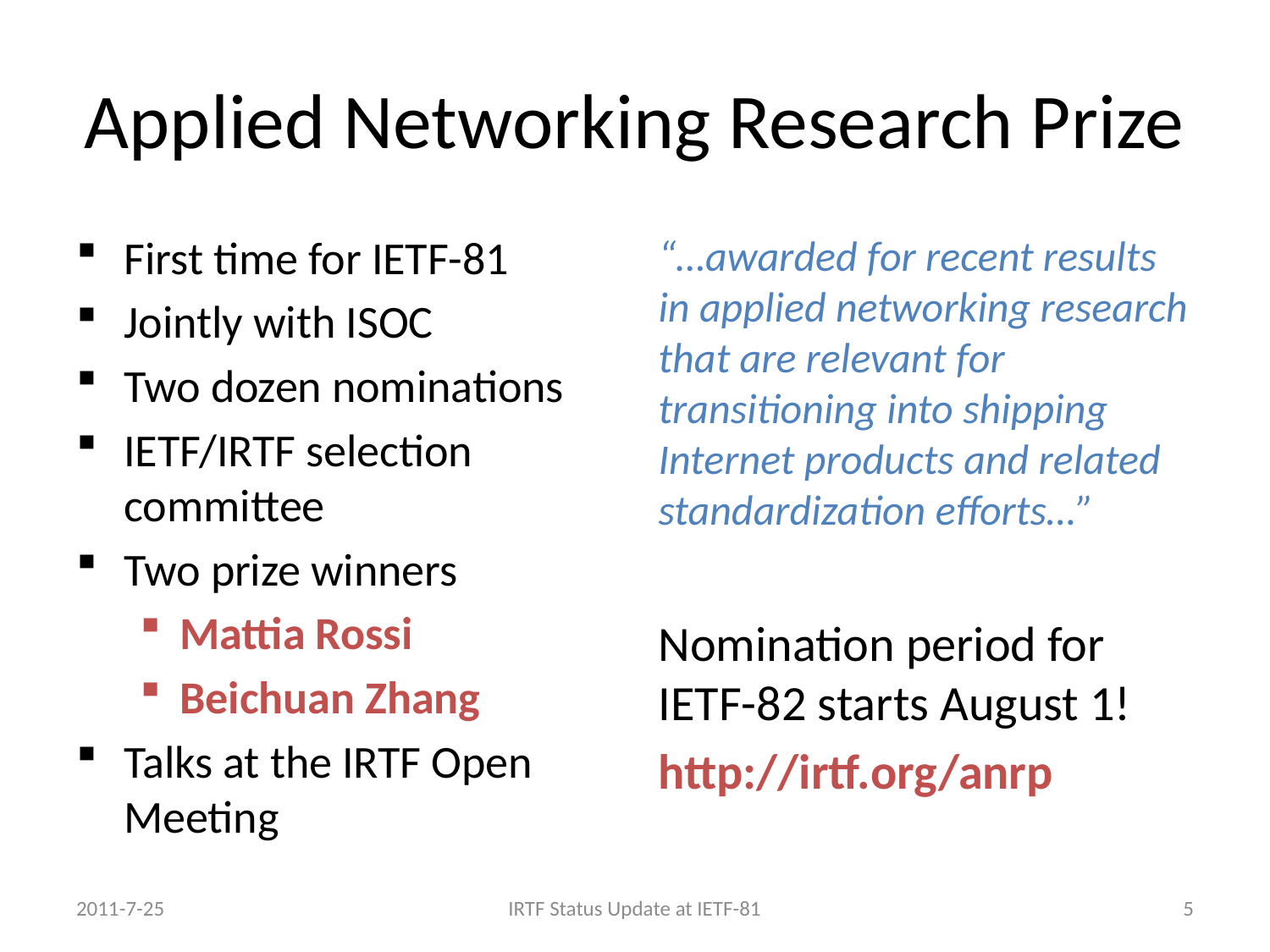

# Applied Networking Research Prize
First time for IETF-81
Jointly with ISOC
Two dozen nominations
IETF/IRTF selection committee
Two prize winners
Mattia Rossi
Beichuan Zhang
Talks at the IRTF Open Meeting
“…awarded for recent results in applied networking research that are relevant for transitioning into shipping Internet products and related standardization efforts…”

Nomination period for IETF-82 starts August 1!
http://irtf.org/anrp
2011-7-25
IRTF Status Update at IETF-81
5